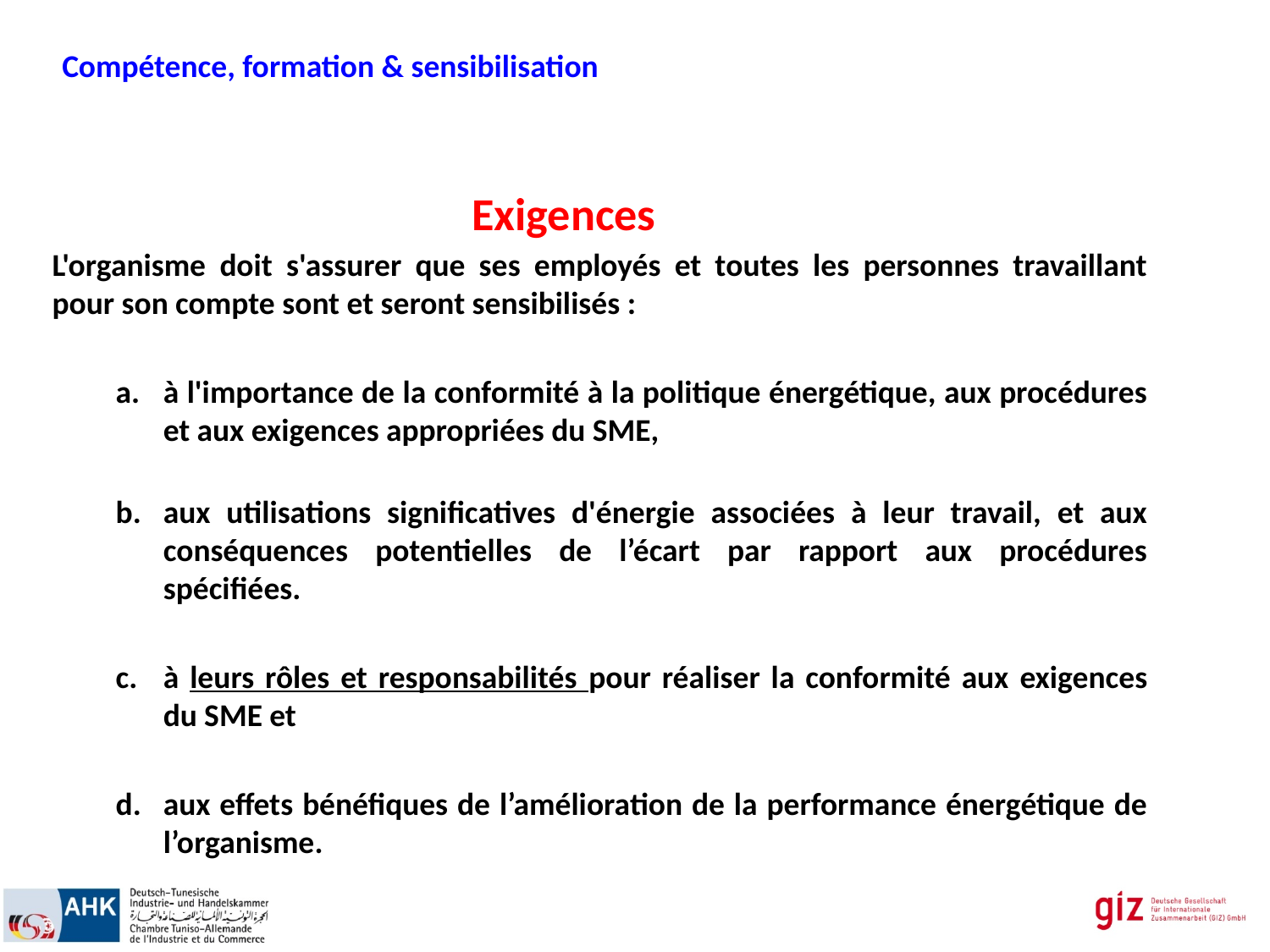

Compétence, formation & sensibilisation
Exigences
L'organisme doit s'assurer que ses employés et toutes les personnes travaillant pour son compte sont et seront sensibilisés :

à l'importance de la conformité à la politique énergétique, aux procédures et aux exigences appropriées du SME,

aux utilisations significatives d'énergie associées à leur travail, et aux conséquences potentielles de l’écart par rapport aux procédures spécifiées.

à leurs rôles et responsabilités pour réaliser la conformité aux exigences du SME et

aux effets bénéfiques de l’amélioration de la performance énergétique de l’organisme.